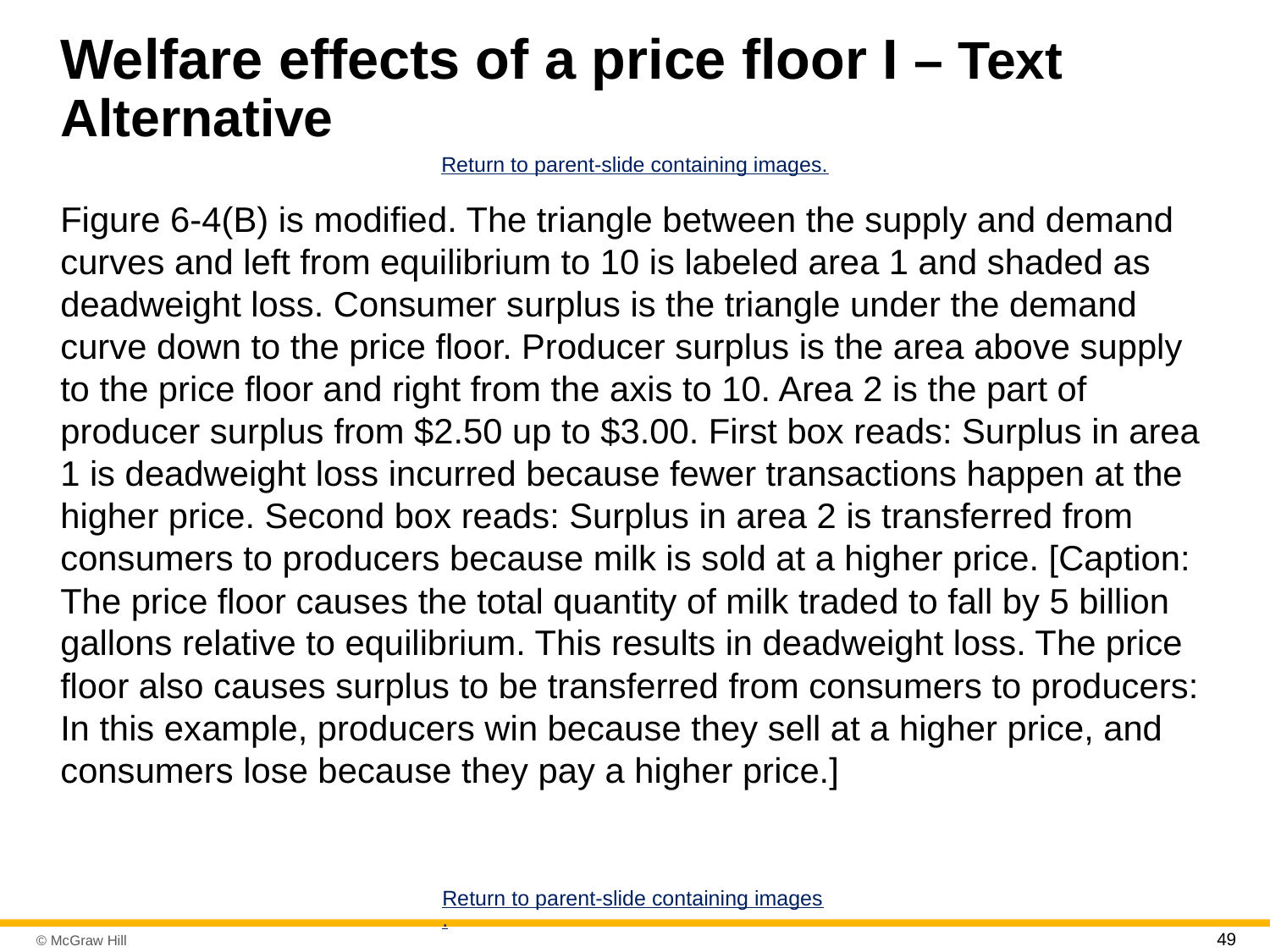

# Welfare effects of a price floor I – Text Alternative
Return to parent-slide containing images.
Figure 6-4(B) is modified. The triangle between the supply and demand curves and left from equilibrium to 10 is labeled area 1 and shaded as deadweight loss. Consumer surplus is the triangle under the demand curve down to the price floor. Producer surplus is the area above supply to the price floor and right from the axis to 10. Area 2 is the part of producer surplus from $2.50 up to $3.00. First box reads: Surplus in area 1 is deadweight loss incurred because fewer transactions happen at the higher price. Second box reads: Surplus in area 2 is transferred from consumers to producers because milk is sold at a higher price. [Caption: The price floor causes the total quantity of milk traded to fall by 5 billion gallons relative to equilibrium. This results in deadweight loss. The price floor also causes surplus to be transferred from consumers to producers: In this example, producers win because they sell at a higher price, and consumers lose because they pay a higher price.]
Return to parent-slide containing images.